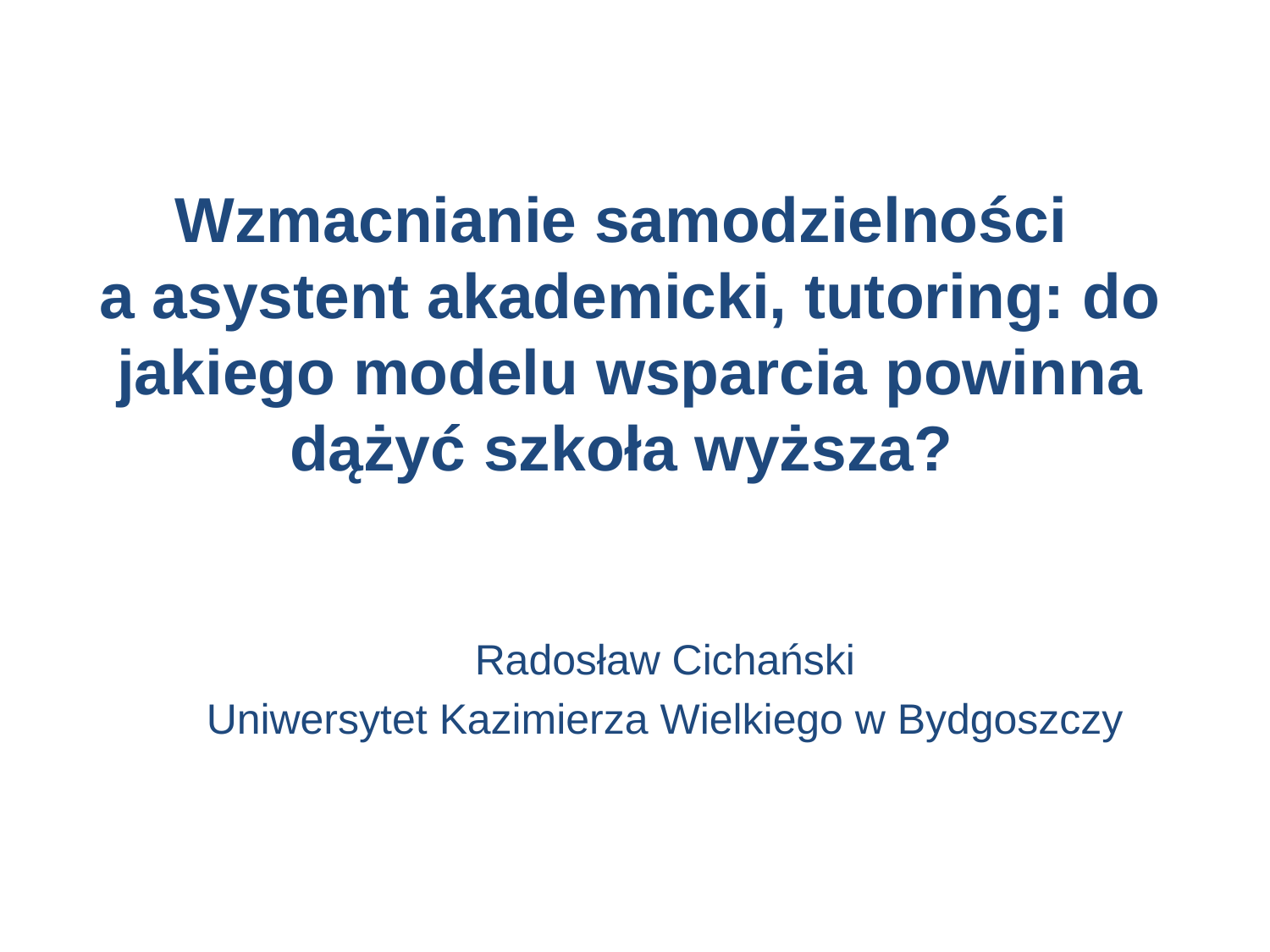

# Wzmacnianie samodzielności a asystent akademicki, tutoring: do jakiego modelu wsparcia powinna dążyć szkoła wyższa?
Radosław Cichański
Uniwersytet Kazimierza Wielkiego w Bydgoszczy